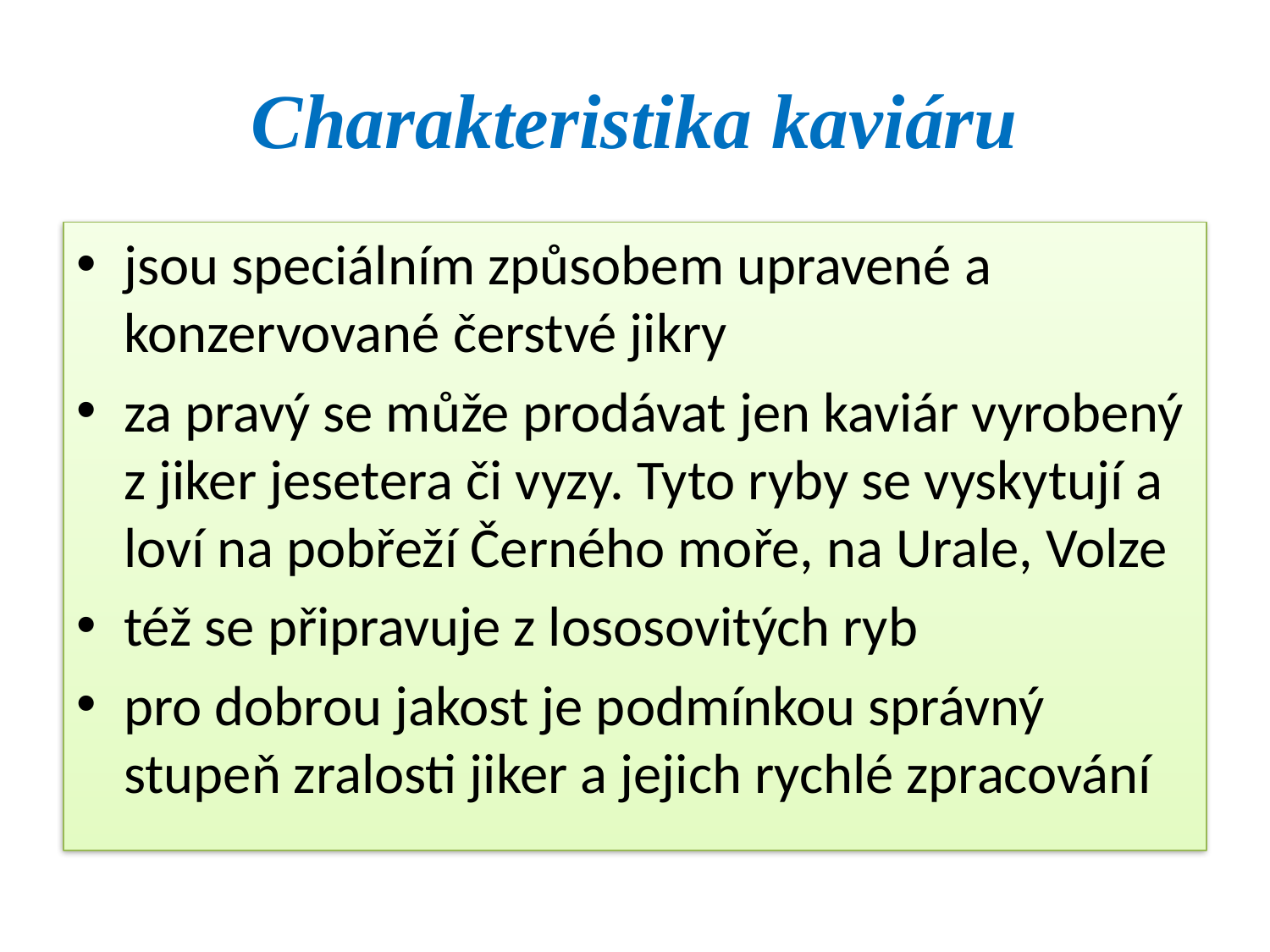

# Charakteristika kaviáru
jsou speciálním způsobem upravené a konzervované čerstvé jikry
za pravý se může prodávat jen kaviár vyrobený z jiker jesetera či vyzy. Tyto ryby se vyskytují a loví na pobřeží Černého moře, na Urale, Volze
též se připravuje z lososovitých ryb
pro dobrou jakost je podmínkou správný stupeň zralosti jiker a jejich rychlé zpracování